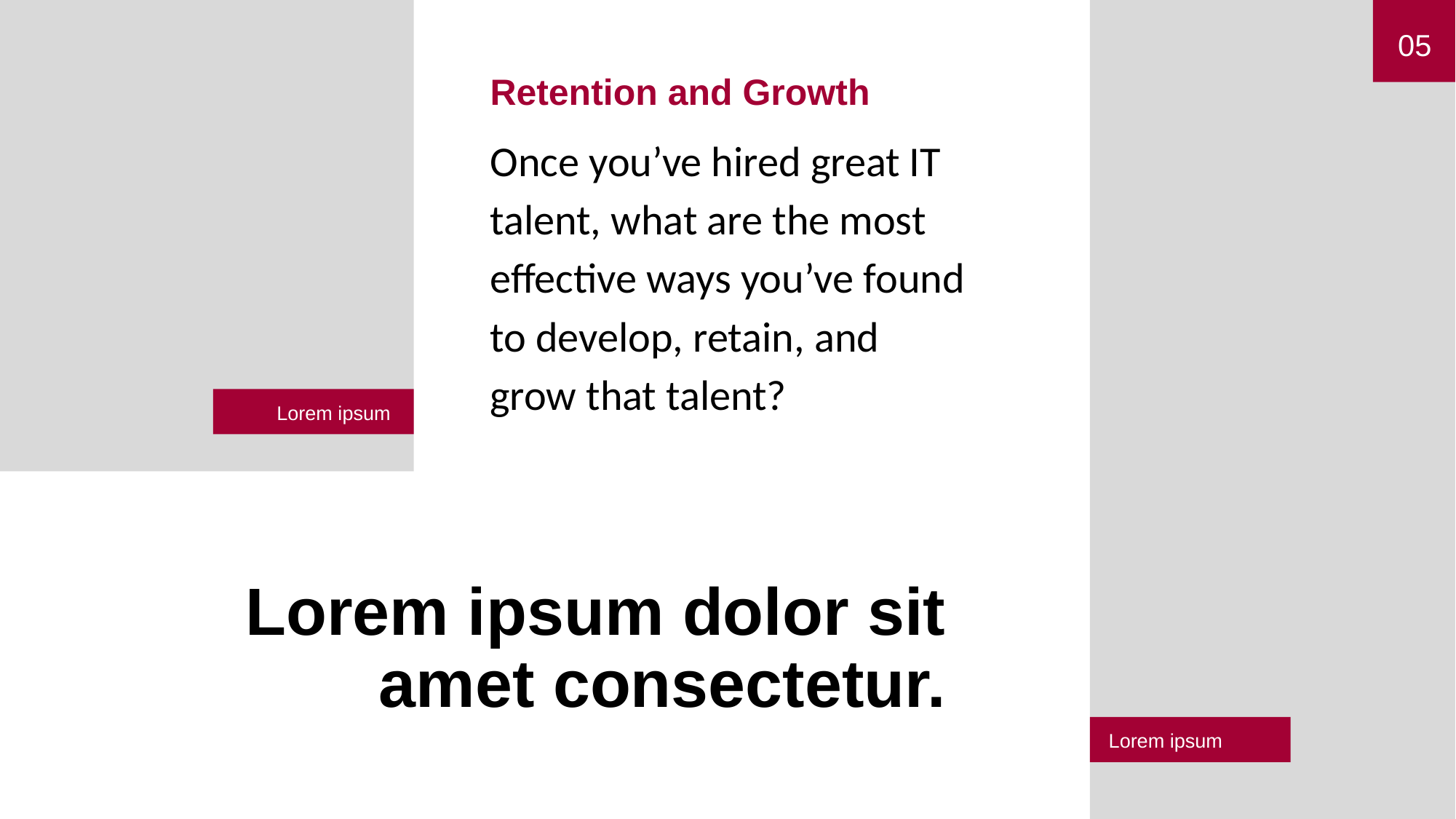

05
Retention and Growth
Once you’ve hired great IT talent, what are the most effective ways you’ve found to develop, retain, and grow that talent?

Lorem ipsum
Lorem ipsum dolor sit amet consectetur.

Lorem ipsum